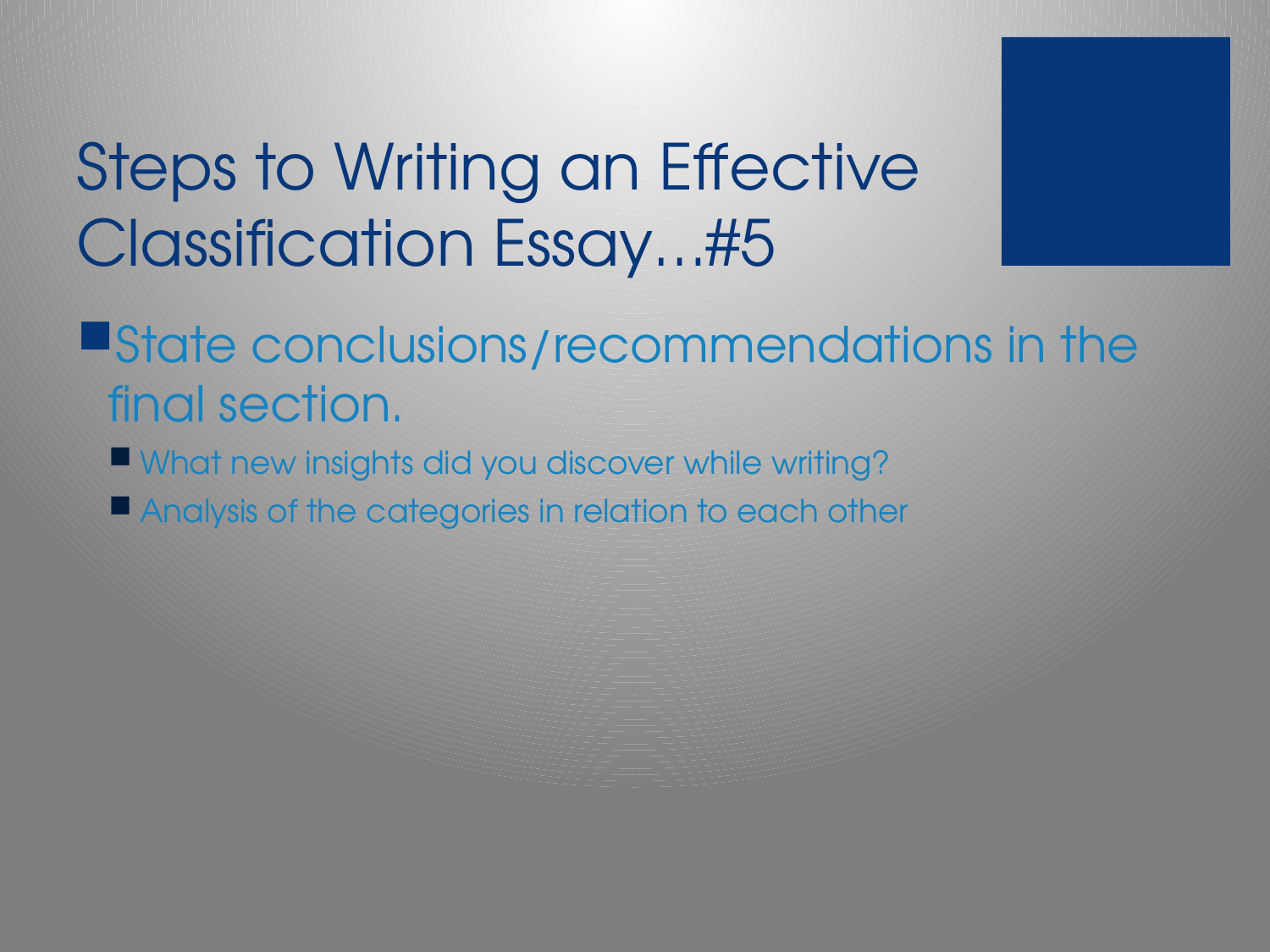

# Steps to Writing an Effective Classification Essay…#5
State conclusions/recommendations in the final section.
What new insights did you discover while writing?
Analysis of the categories in relation to each other